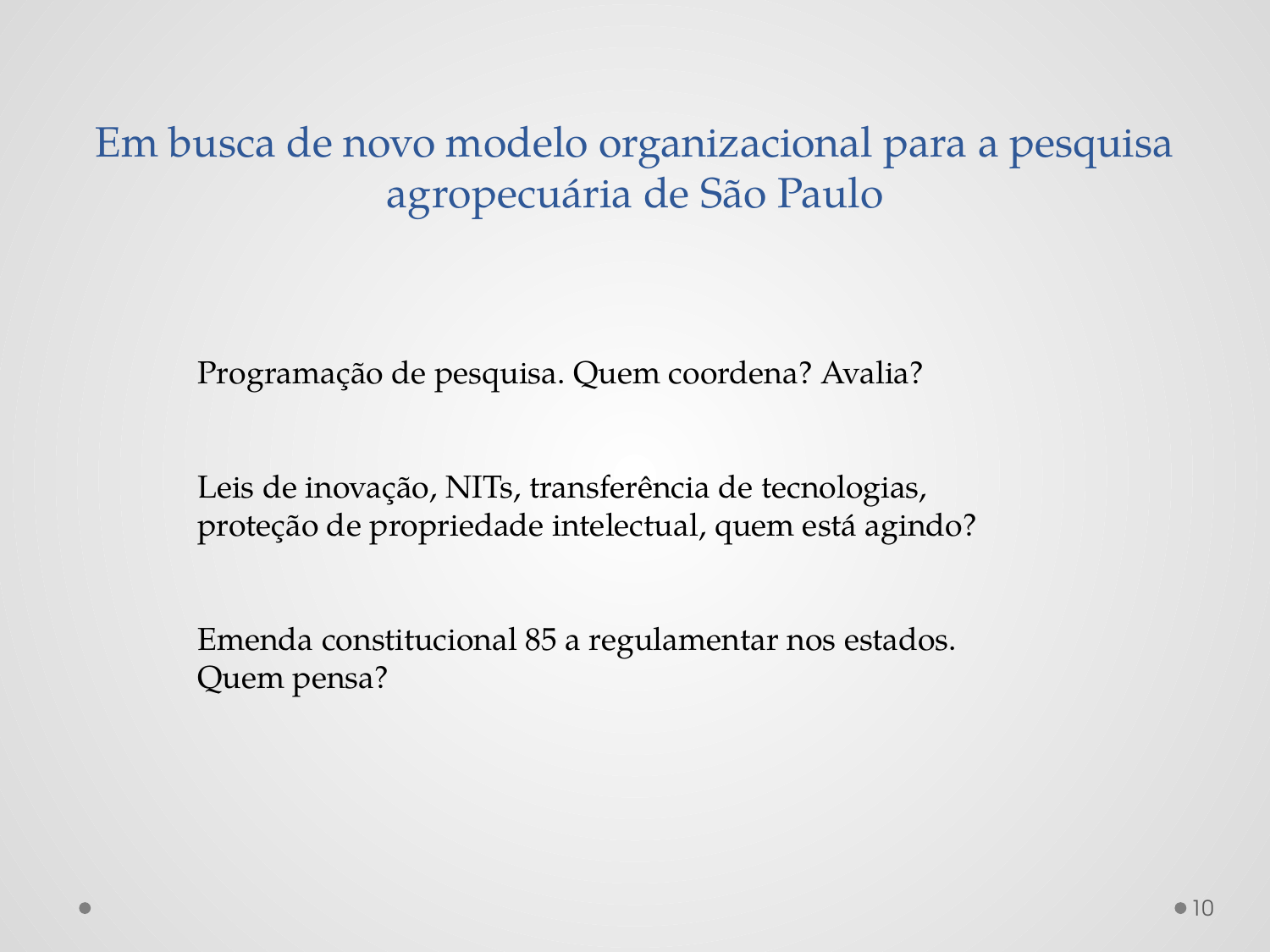

# Em busca de novo modelo organizacional para a pesquisa agropecuária de São Paulo
Programação de pesquisa. Quem coordena? Avalia?

Leis de inovação, NITs, transferência de tecnologias,  proteção de propriedade intelectual, quem está agindo?

Emenda constitucional 85 a regulamentar nos estados. Quem pensa?

10